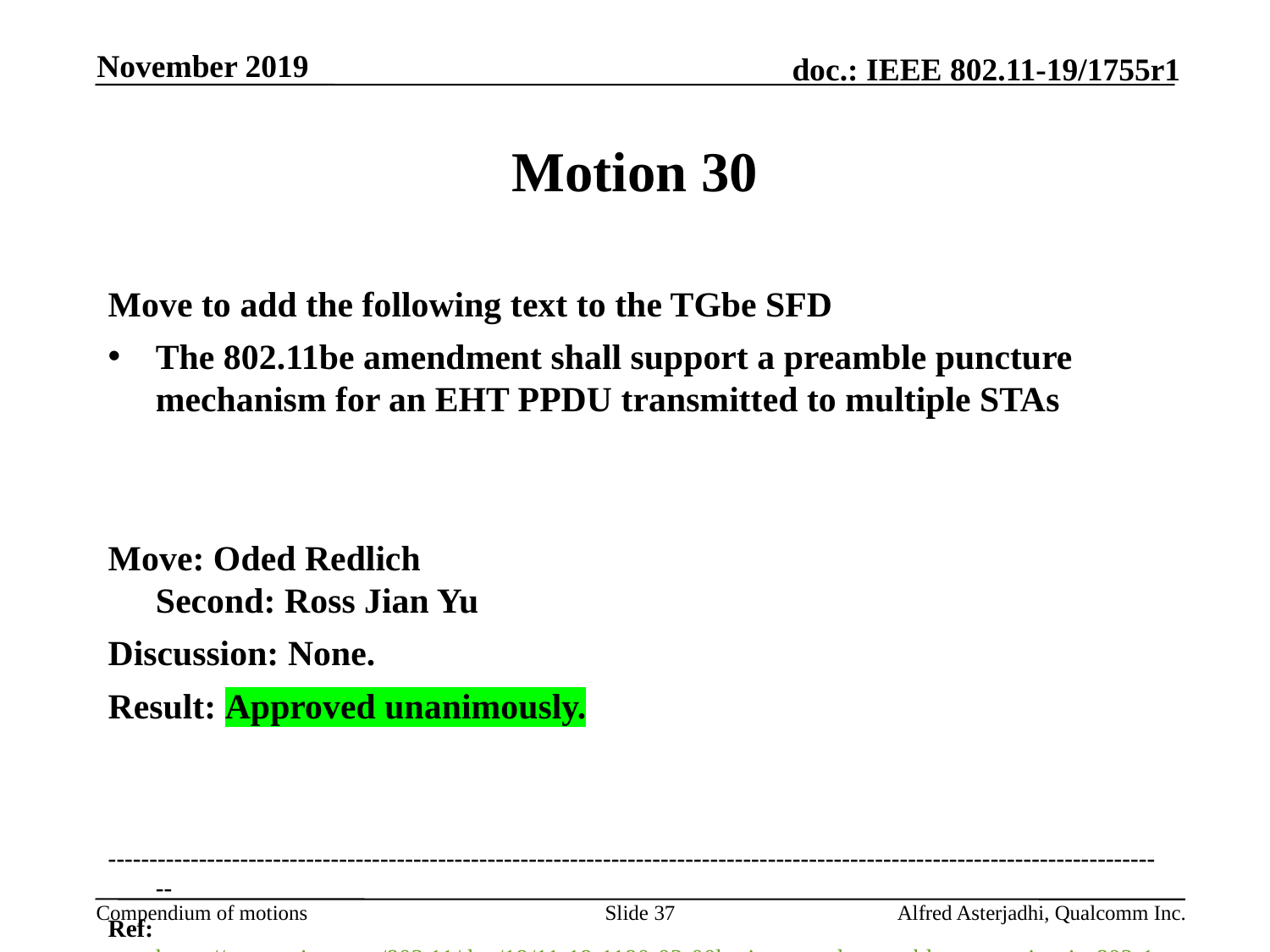

November 2019
# Motion 30
Move to add the following text to the TGbe SFD
The 802.11be amendment shall support a preamble puncture mechanism for an EHT PPDU transmitted to multiple STAs

Move: Oded Redlich					Second: Ross Jian Yu
Discussion: None.
Result: Approved unanimously.

---------------------------------------------------------------------------------------------------------------------------------
Ref: https://mentor.ieee.org/802.11/dcn/19/11-19-1190-03-00be-improved-preamble-puncturing-in-802-11be.pptx

Slide 37
Alfred Asterjadhi, Qualcomm Inc.